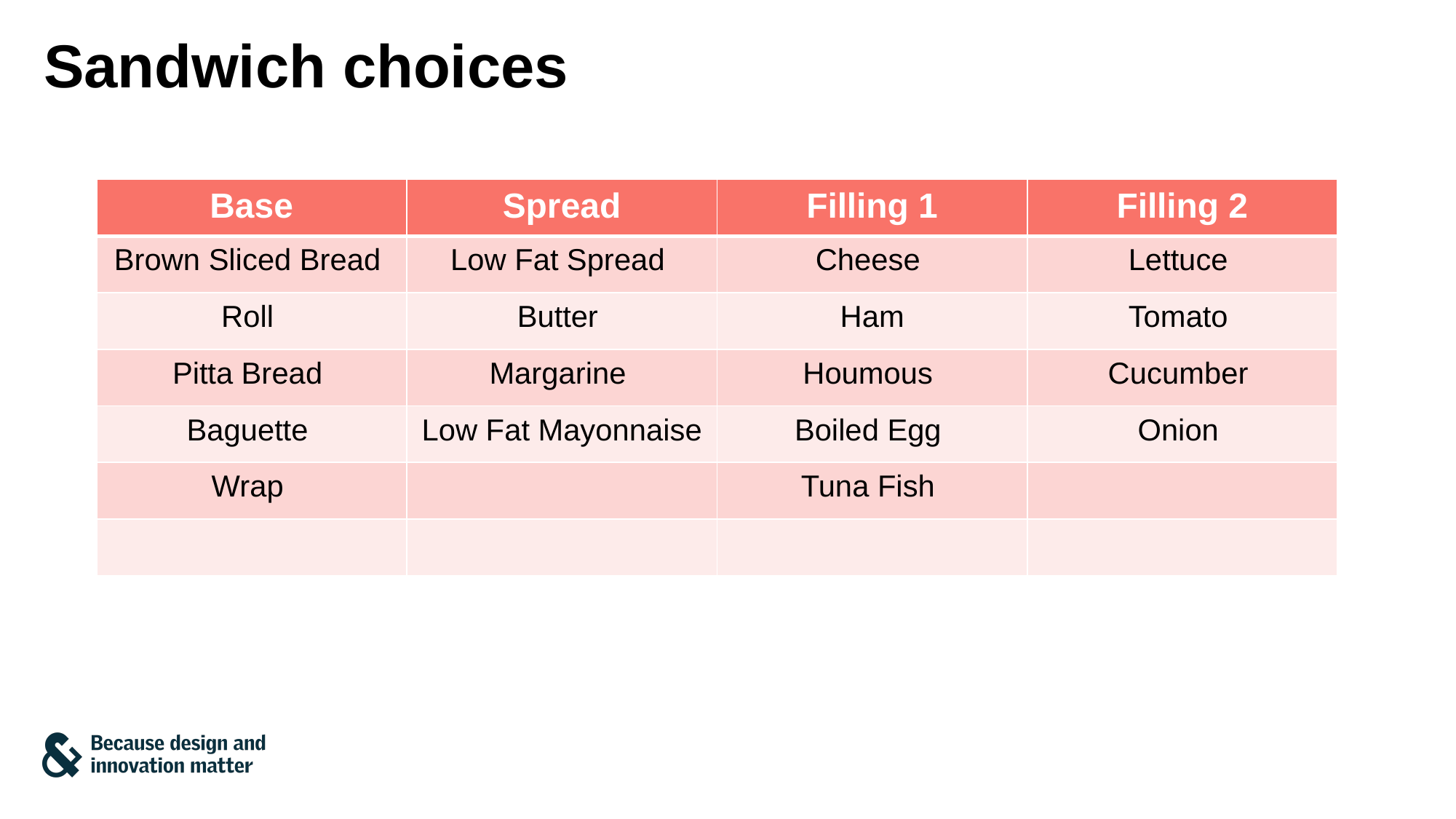

Sandwich choices
| Base | Spread | Filling 1 | Filling 2 |
| --- | --- | --- | --- |
| Brown Sliced Bread | Low Fat Spread | Cheese | Lettuce |
| Roll | Butter | Ham | Tomato |
| Pitta Bread | Margarine | Houmous | Cucumber |
| Baguette | Low Fat Mayonnaise | Boiled Egg | Onion |
| Wrap |  | Tuna Fish |  |
|  |  |  |  |